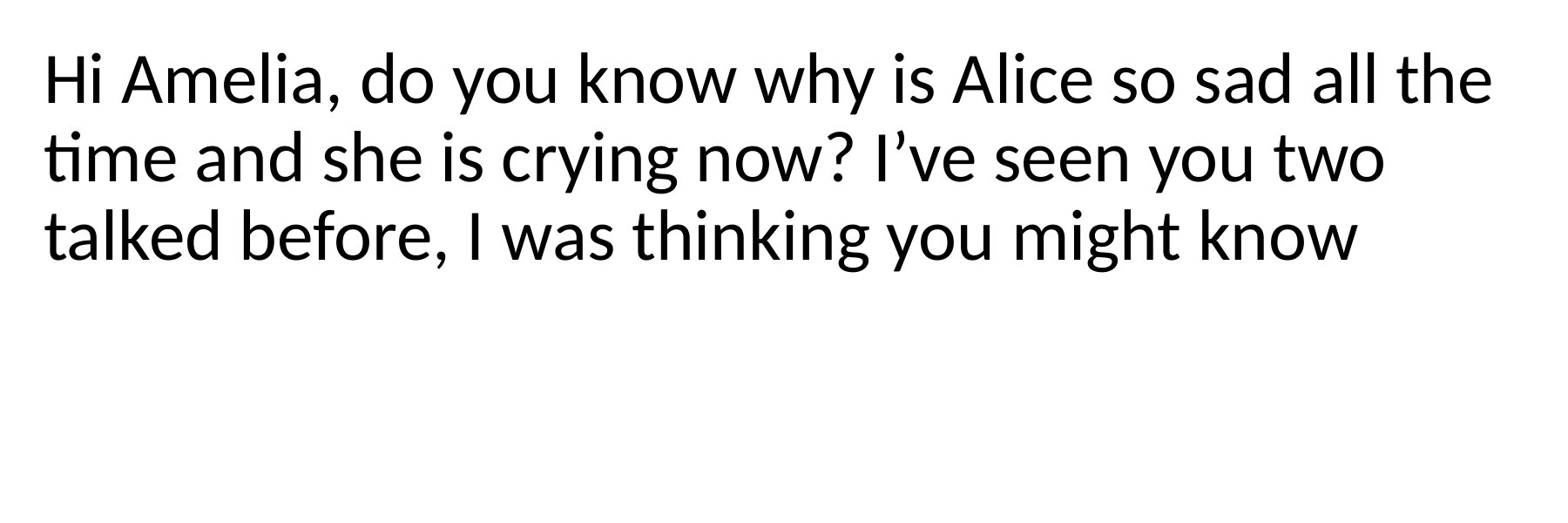

Hi Amelia, do you know why is Alice so sad all the time and she is crying now? I’ve seen you two talked before, I was thinking you might know